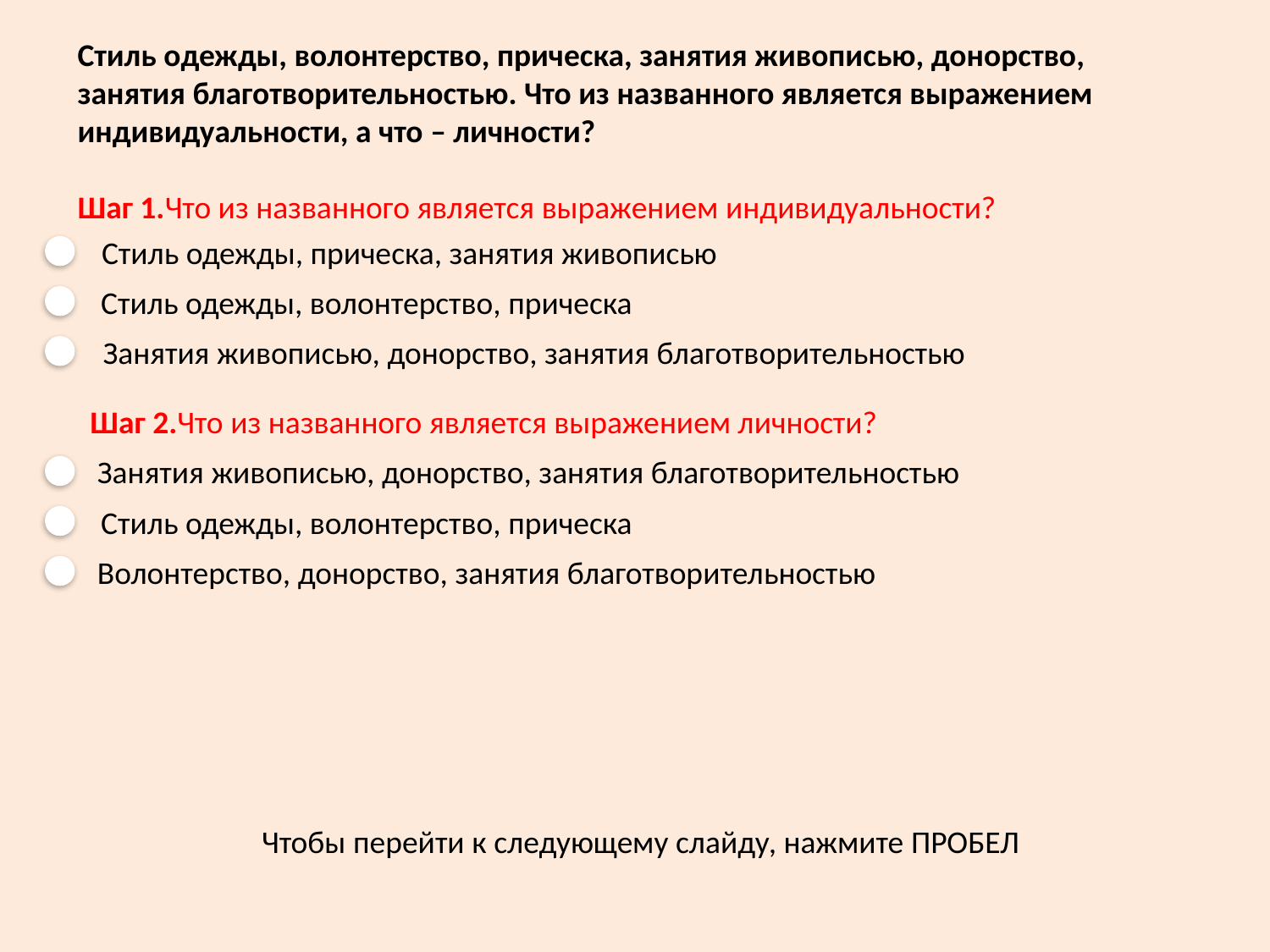

# Стиль одежды, волонтерство, прическа, занятия живописью, донорство, занятия благотворительностью. Что из названного является выражением индивидуальности, а что – личности? Шаг 1.Что из названного является выражением индивидуальности?
Стиль одежды, прическа, занятия живописью

Стиль одежды, волонтерство, прическа

Занятия живописью, донорство, занятия благотворительностью

Шаг 2.Что из названного является выражением личности?
Занятия живописью, донорство, занятия благотворительностью

Стиль одежды, волонтерство, прическа

Волонтерство, донорство, занятия благотворительностью

Чтобы перейти к следующему слайду, нажмите ПРОБЕЛ